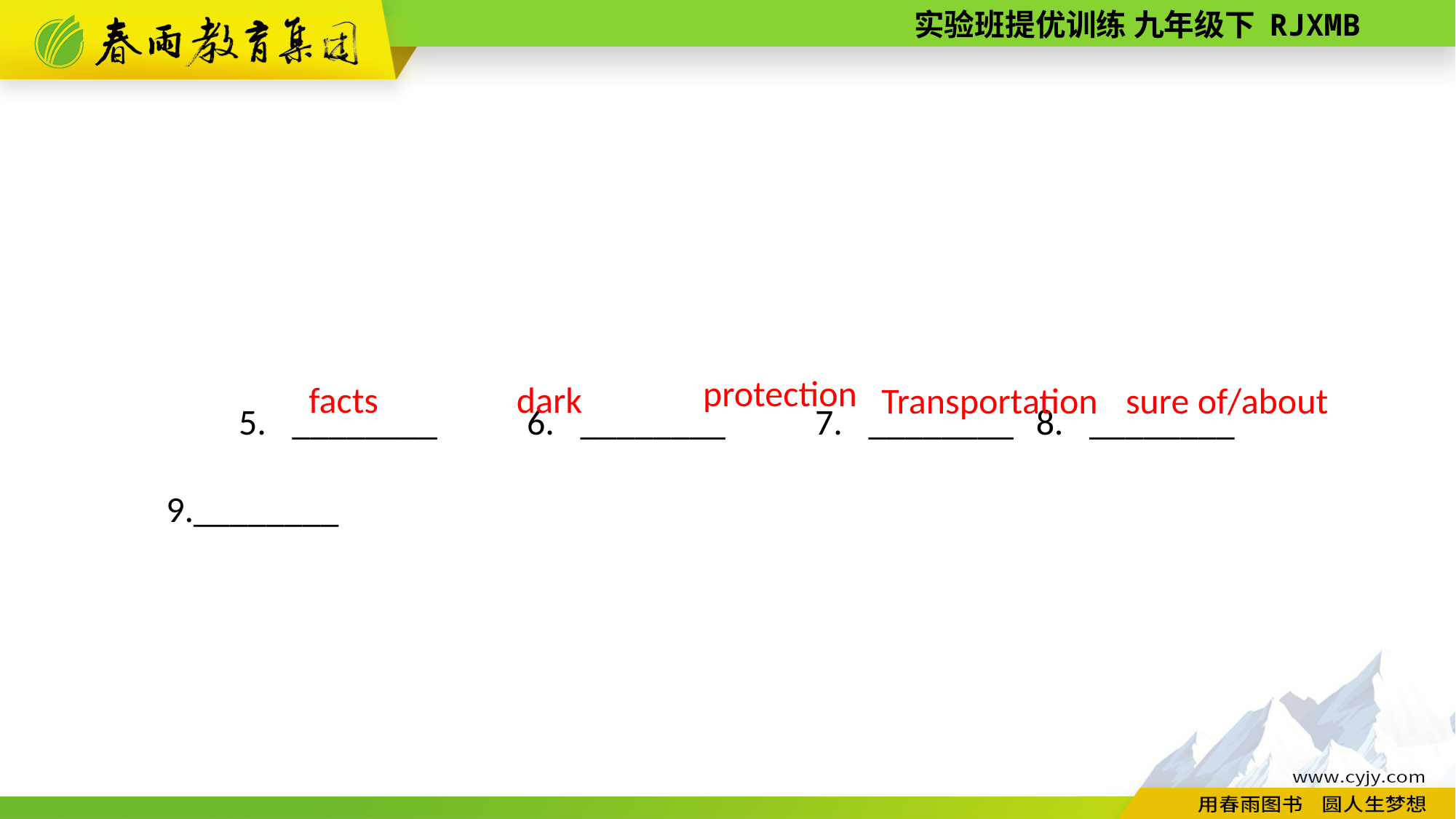

5. ________　6. ________　7. ________ 8. ________ 9.________
protection
facts
dark
Transportation
sure of/about